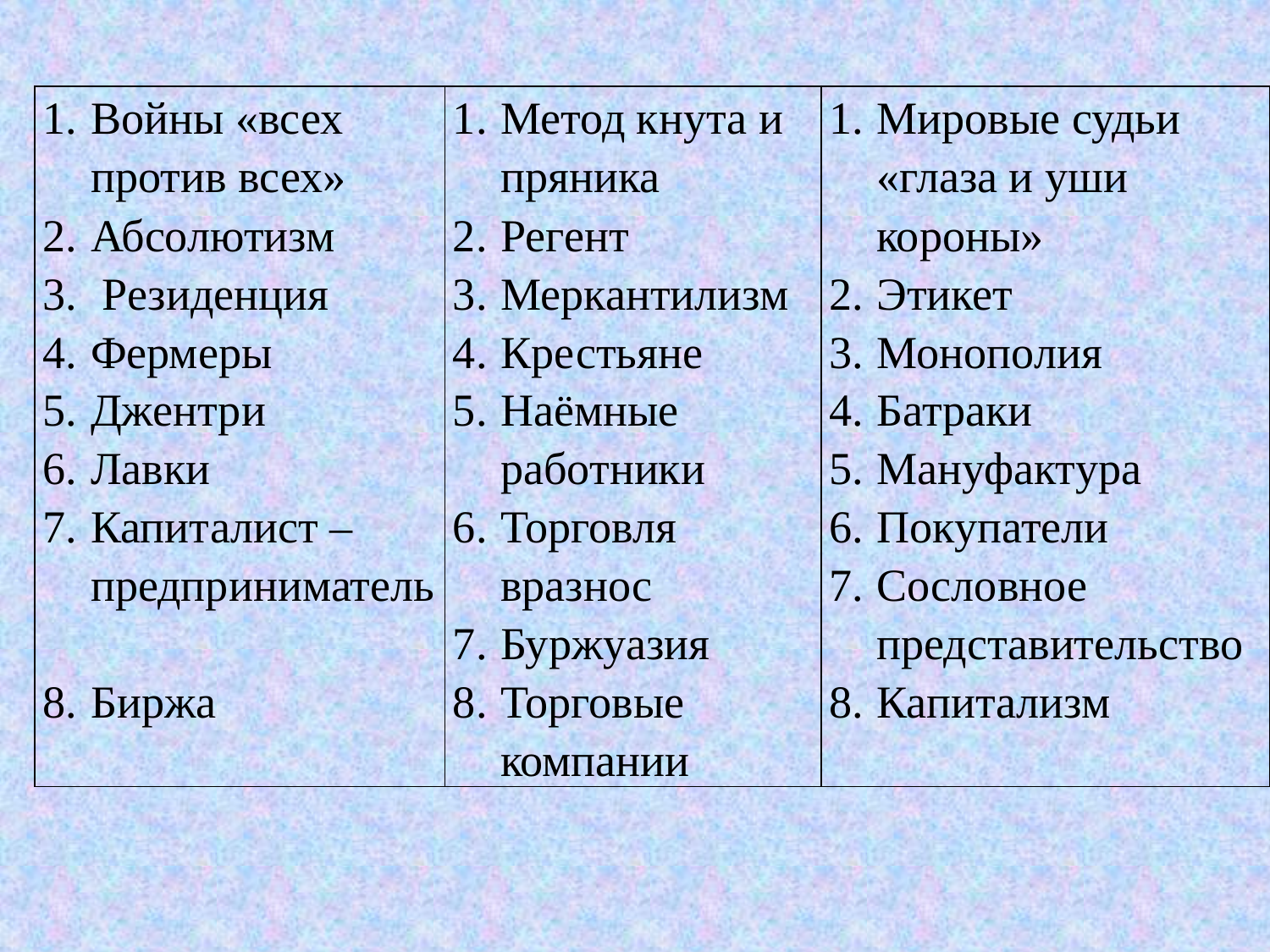

| Войны «всех против всех» Абсолютизм Резиденция Фермеры Джентри Лавки Капиталист – предприниматель Биржа | Метод кнута и пряника Регент Меркантилизм Крестьяне Наёмные работники Торговля вразнос Буржуазия Торговые компании | Мировые судьи «глаза и уши короны» Этикет Монополия Батраки Мануфактура Покупатели Сословное представительство Капитализм |
| --- | --- | --- |